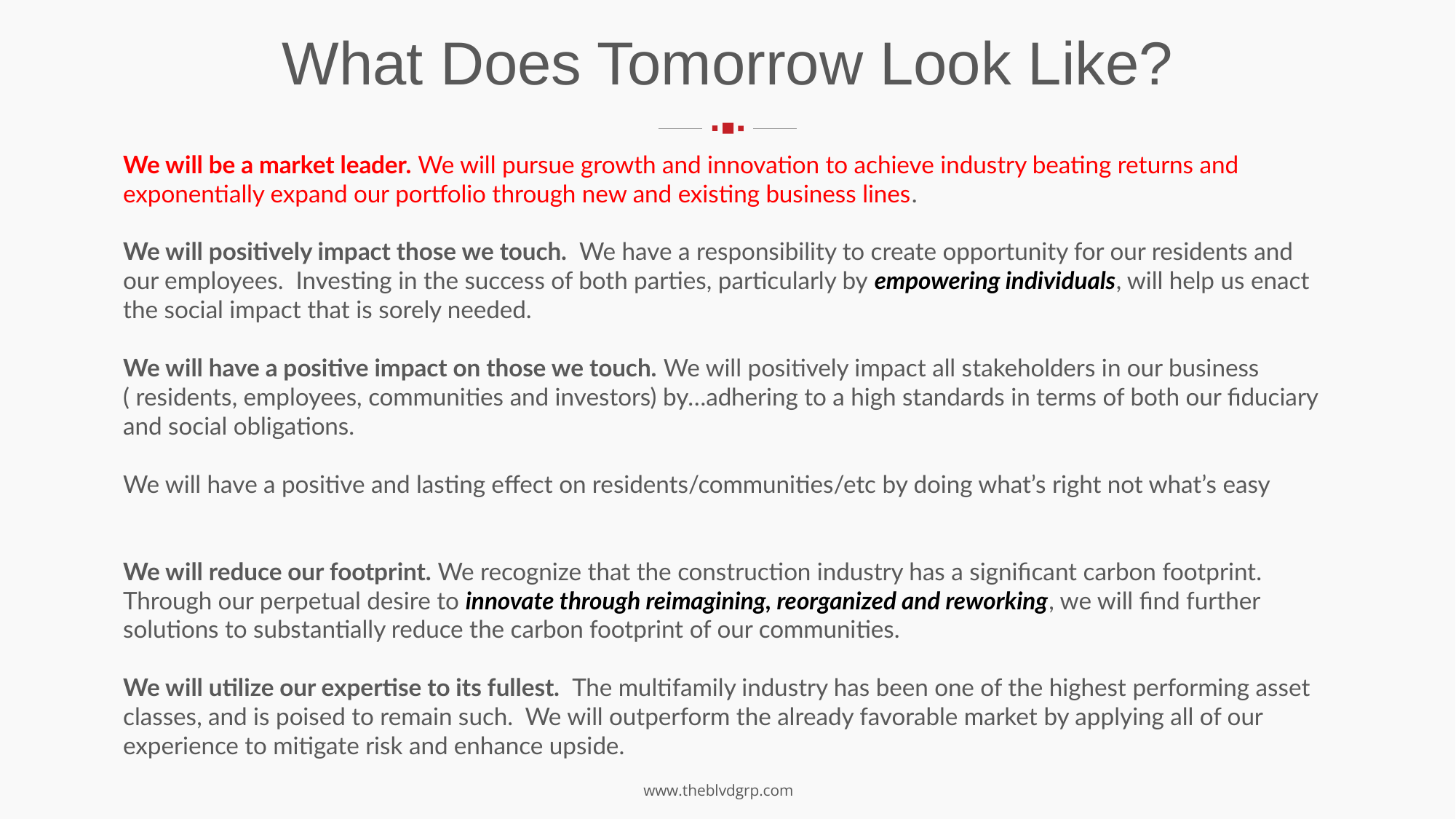

What Does Tomorrow Look Like?

We will be a market leader. We will pursue growth and innovation to achieve industry beating returns and exponentially expand our portfolio through new and existing business lines.

We will positively impact those we touch.  We have a responsibility to create opportunity for our residents and our employees.  Investing in the success of both parties, particularly by empowering individuals, will help us enact the social impact that is sorely needed.

We will have a positive impact on those we touch. We will positively impact all stakeholders in our business ( residents, employees, communities and investors) by…adhering to a high standards in terms of both our fiduciary and social obligations.

We will have a positive and lasting effect on residents/communities/etc by doing what’s right not what’s easy

We will reduce our footprint. We recognize that the construction industry has a significant carbon footprint.  Through our perpetual desire to innovate through reimagining, reorganized and reworking, we will find further solutions to substantially reduce the carbon footprint of our communities.

We will utilize our expertise to its fullest.  The multifamily industry has been one of the highest performing asset classes, and is poised to remain such.  We will outperform the already favorable market by applying all of our experience to mitigate risk and enhance upside.
www.theblvdgrp.com